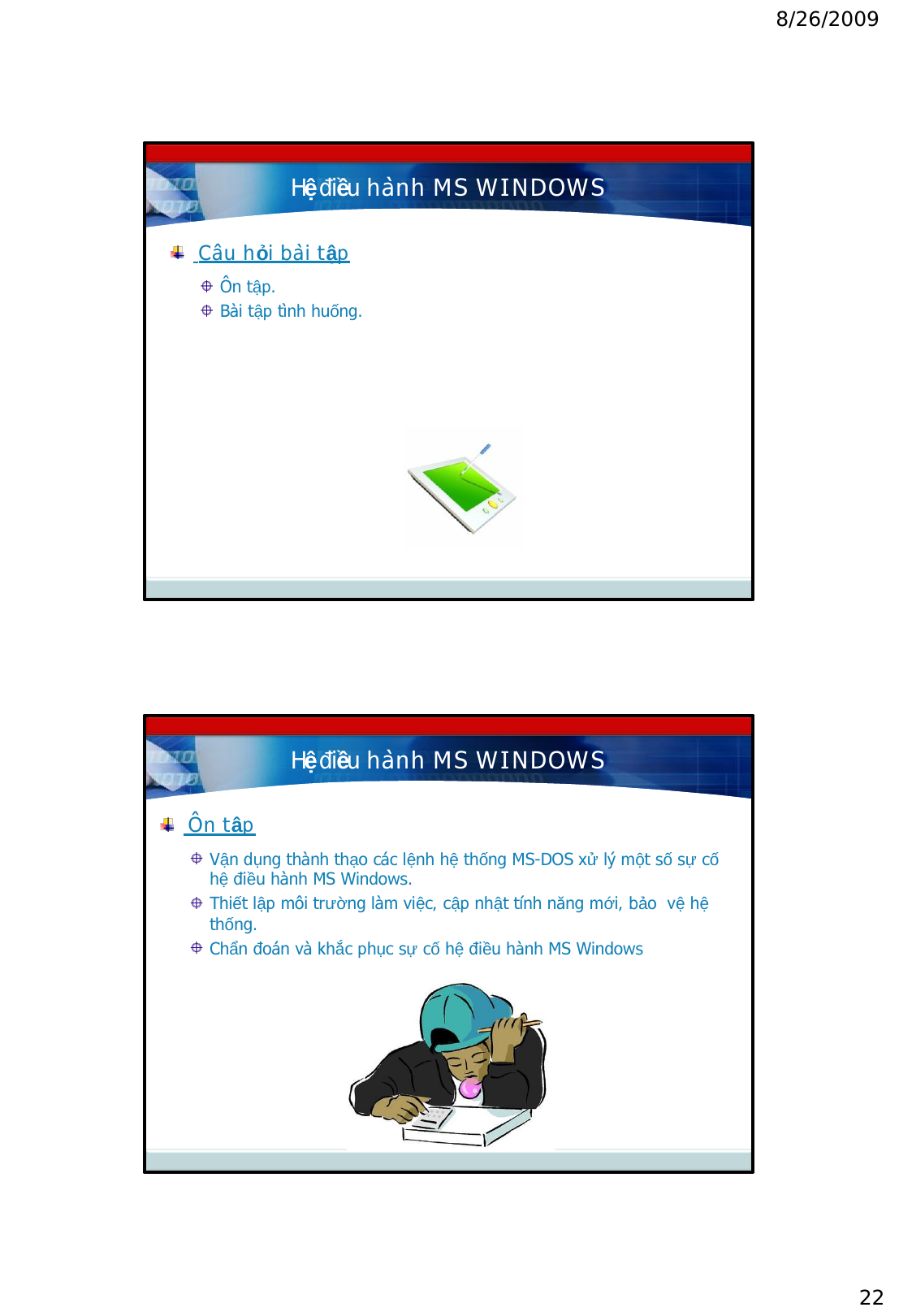

8/26/2009

Hệ điều hành MS WINDOWS

 Câu hỏi bài tập
Ôn tập.
Bài tập tình huống.

Hệ điều hành MS WINDOWS

 Ôn tập
Vận dụng thành thạo các lệnh hệ thống MS-DOS xử lý một số sự cố  hệ điều hành MS Windows.
Thiết lập môi trường làm việc, cập nhật tính năng mới, bảo  vệ hệ  thống.
Chẩn đoán và khắc phục sự cố hệ điều hành MS Windows

22